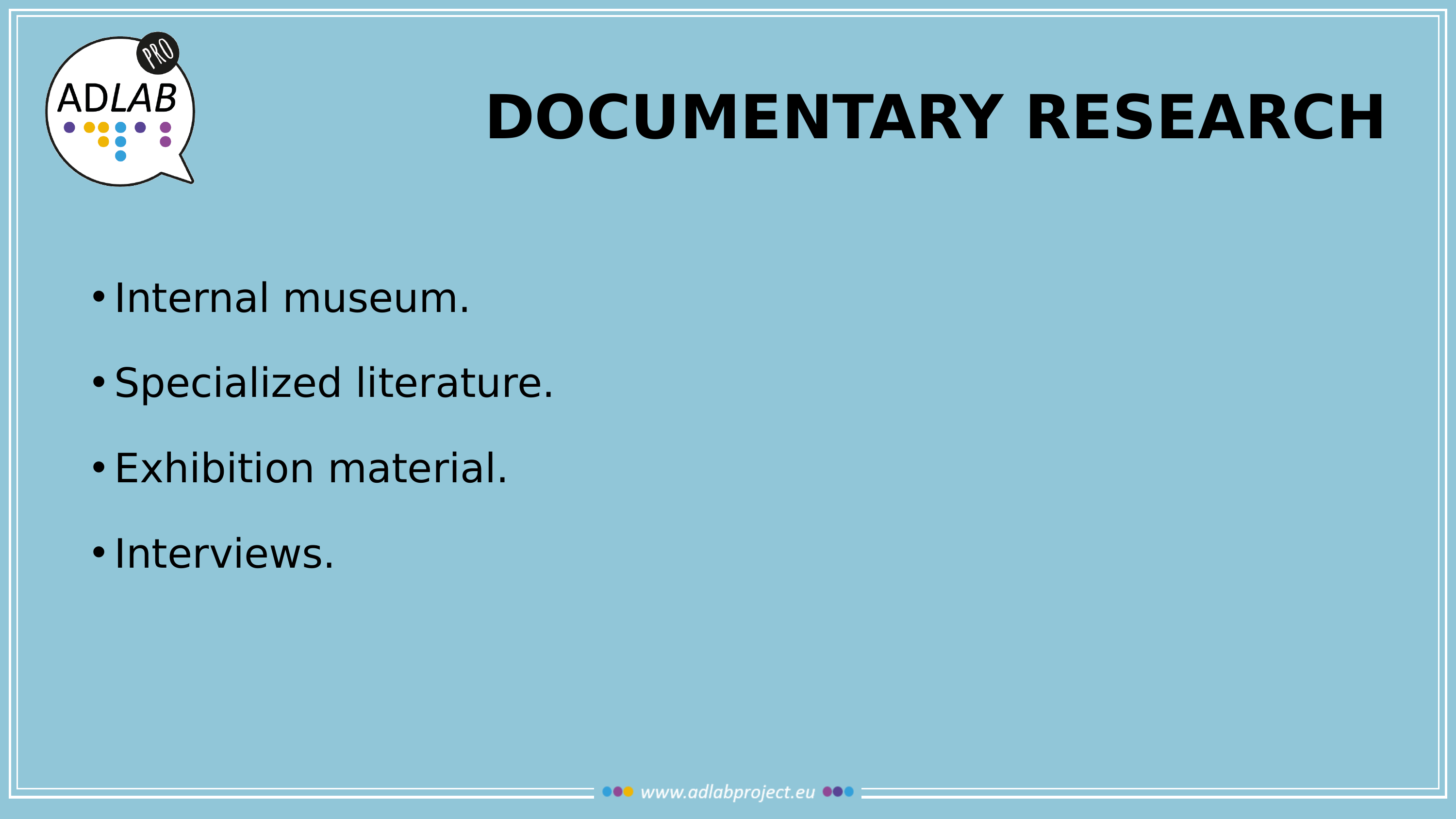

# documentary research
Internal museum.
Specialized literature.
Exhibition material.
Interviews.